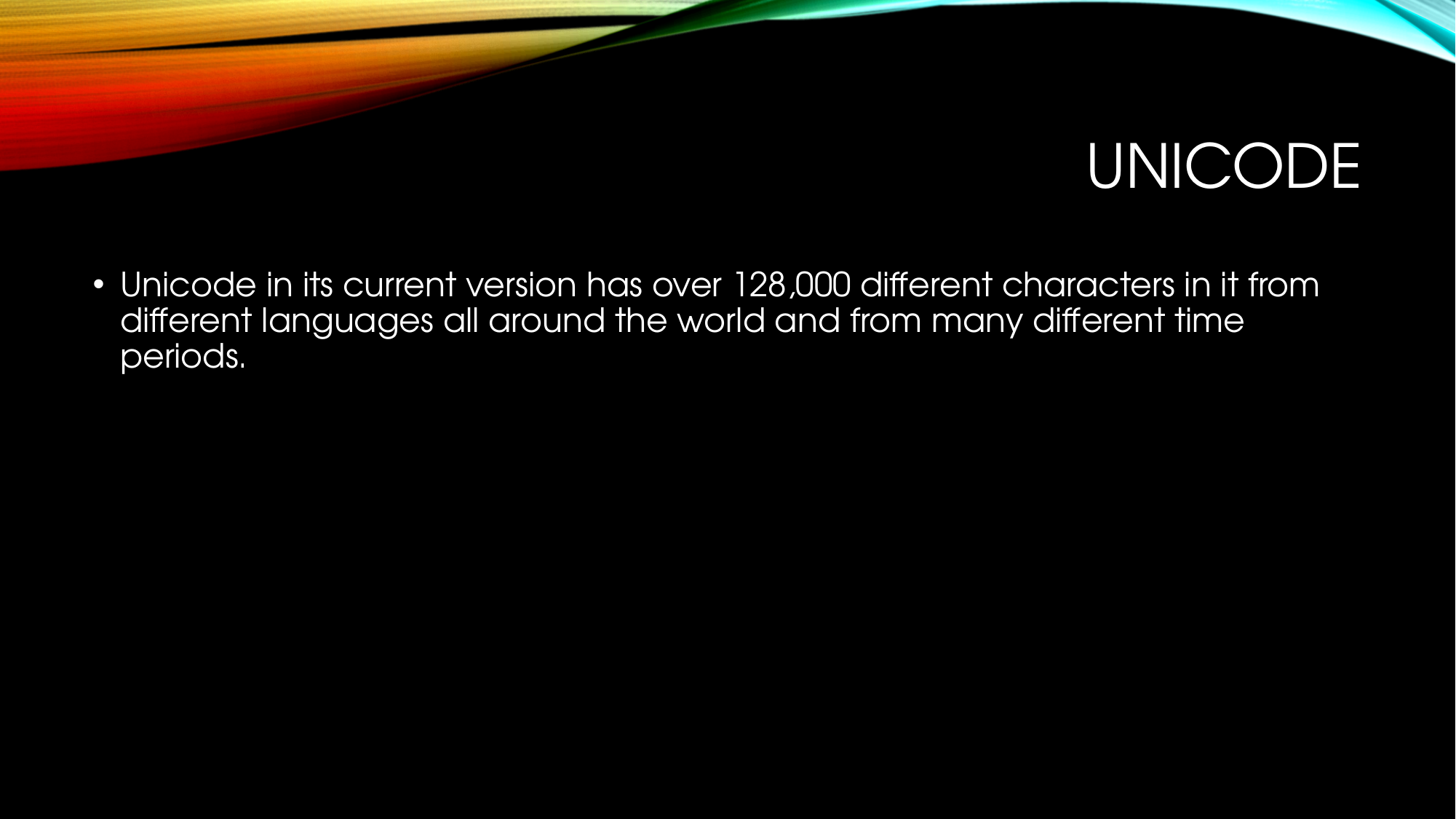

# Unicode
Unicode in its current version has over 128,000 different characters in it from different languages all around the world and from many different time periods.